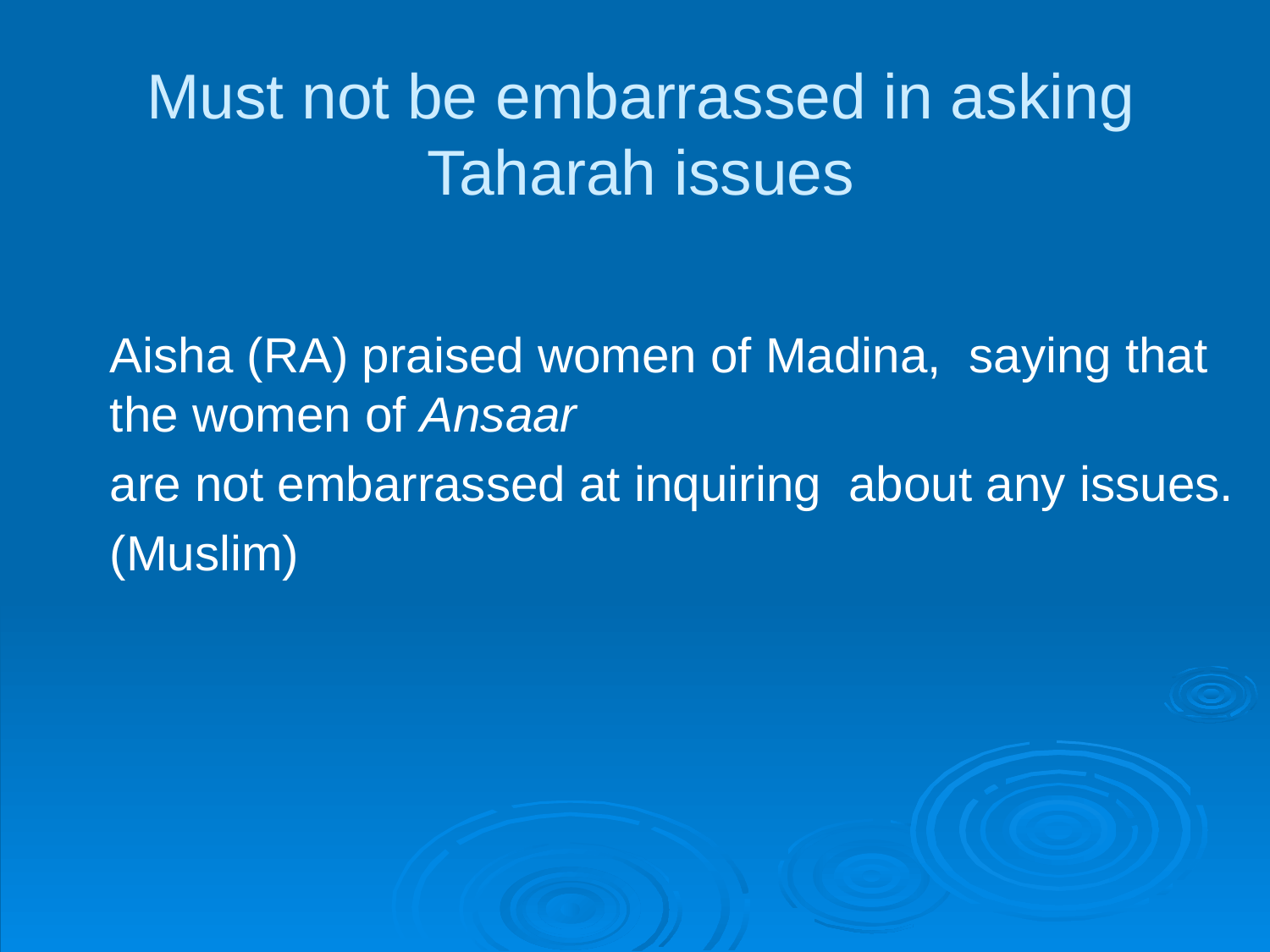

# Must not be embarrassed in asking Taharah issues
	Aisha (RA) praised women of Madina,  saying that the women of Ansaar
	are not embarrassed at inquiring  about any issues.
	(Muslim)